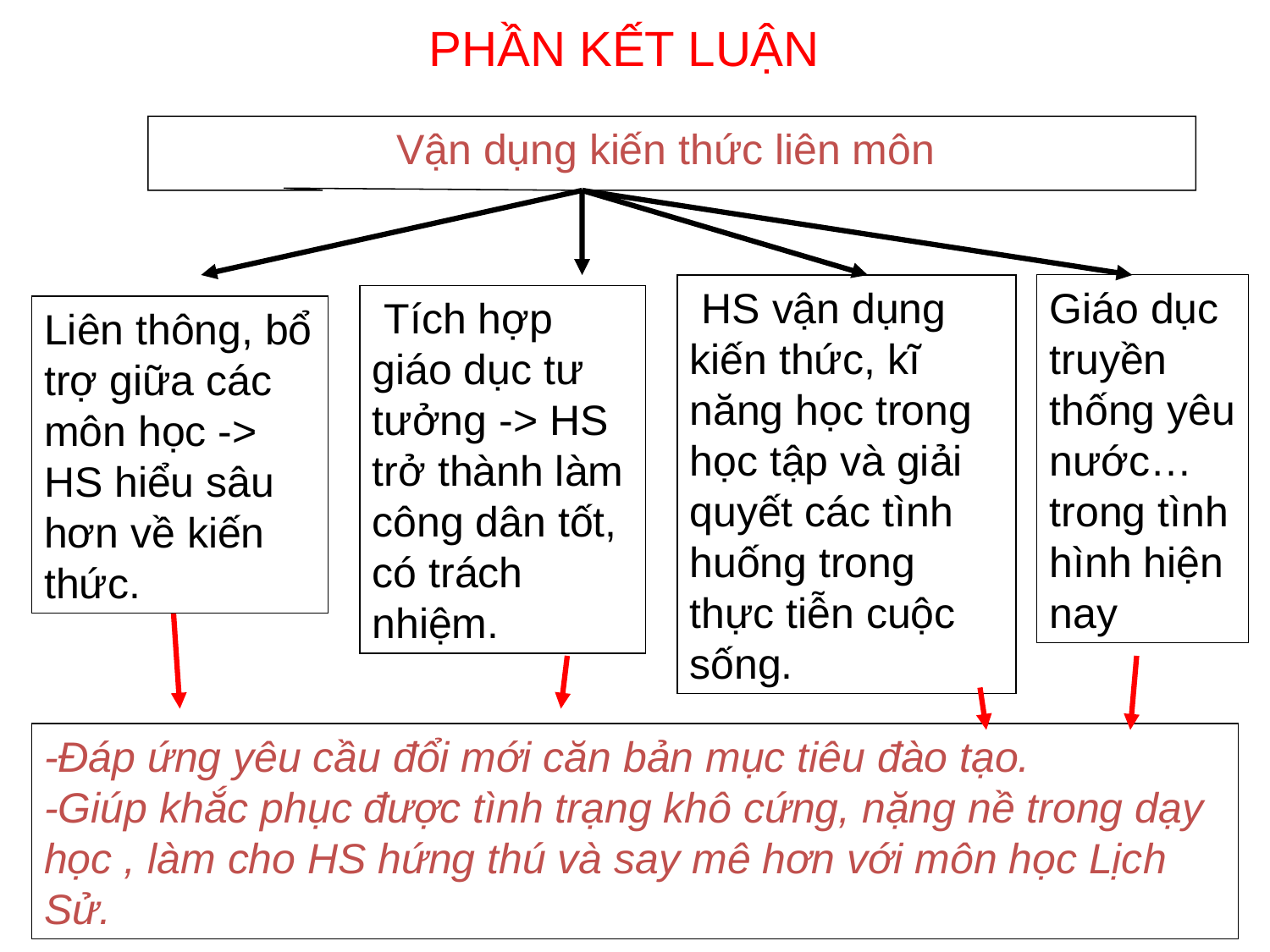

PHẦN KẾT LUẬN
Vận dụng kiến thức liên môn

 HS vận dụng kiến thức, kĩ năng học trong học tập và giải quyết các tình huống trong thực tiễn cuộc sống.
Giáo dục truyền thống yêu nước… trong tình hình hiện nay
 Tích hợp giáo dục tư tưởng -> HS trở thành làm công dân tốt, có trách nhiệm.
Liên thông, bổ trợ giữa các môn học -> HS hiểu sâu hơn về kiến thức.

-Đáp ứng yêu cầu đổi mới căn bản mục tiêu đào tạo.
-Giúp khắc phục được tình trạng khô cứng, nặng nề trong dạy  học , làm cho HS hứng thú và say mê hơn với môn học Lịch Sử.